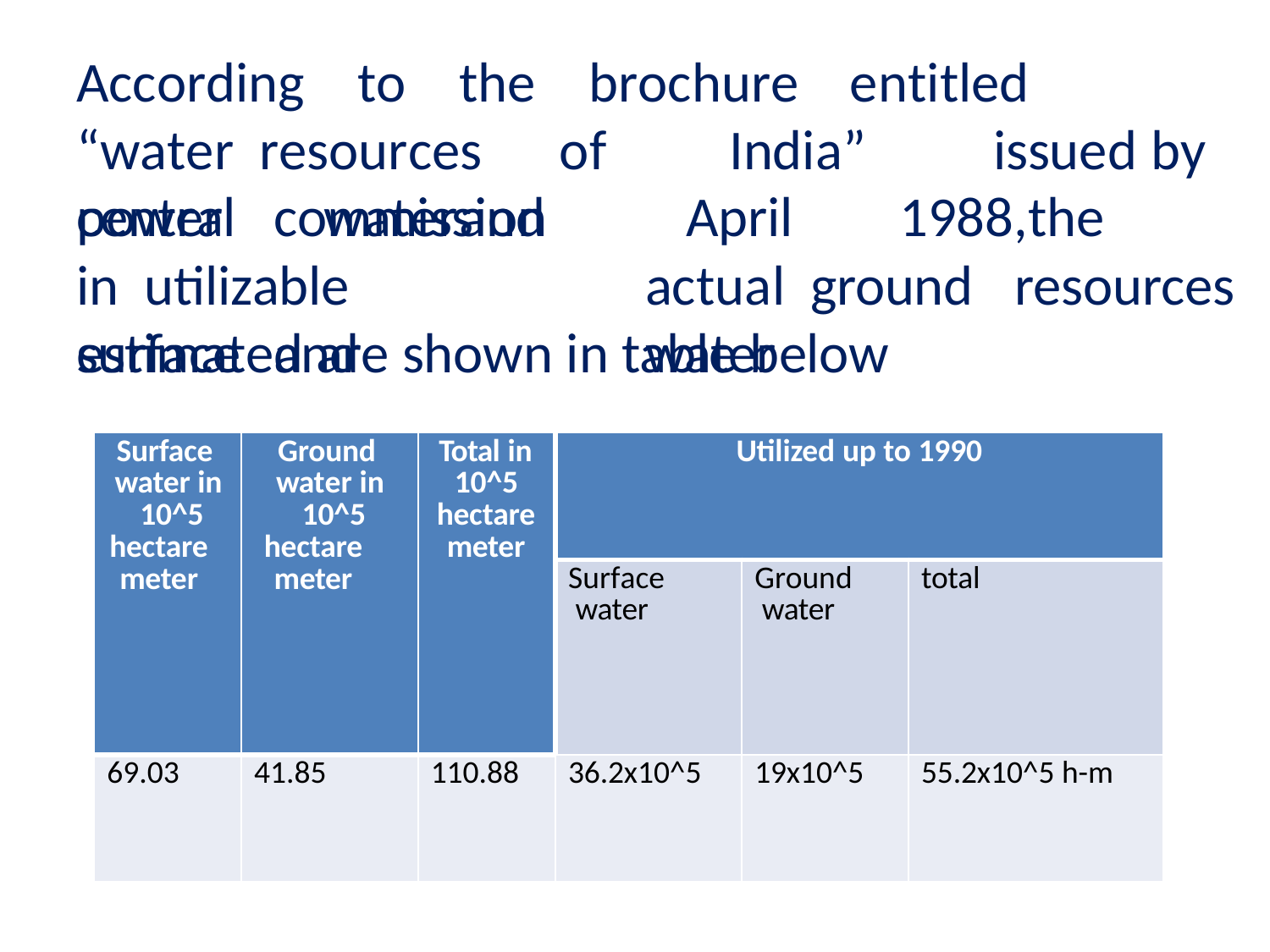

According		to	the		brochure		entitled	“water  resources	of	India”	issued	by	central	water	and
power	commission	in  utilizable	surface	and
April	1988,the	actual  ground		water
resources
estimated are shown in table below
| Surface water in 10^5 hectare meter | Ground water in 10^5 hectare meter | Total in 10^5 hectare meter | Utilized up to 1990 |  |  |
| --- | --- | --- | --- | --- | --- |
|  |  |  | Surface water | Ground water | total |
| 69.03 | 41.85 | 110.88 | 36.2x10^5 | 19x10^5 | 55.2x10^5 h-m |